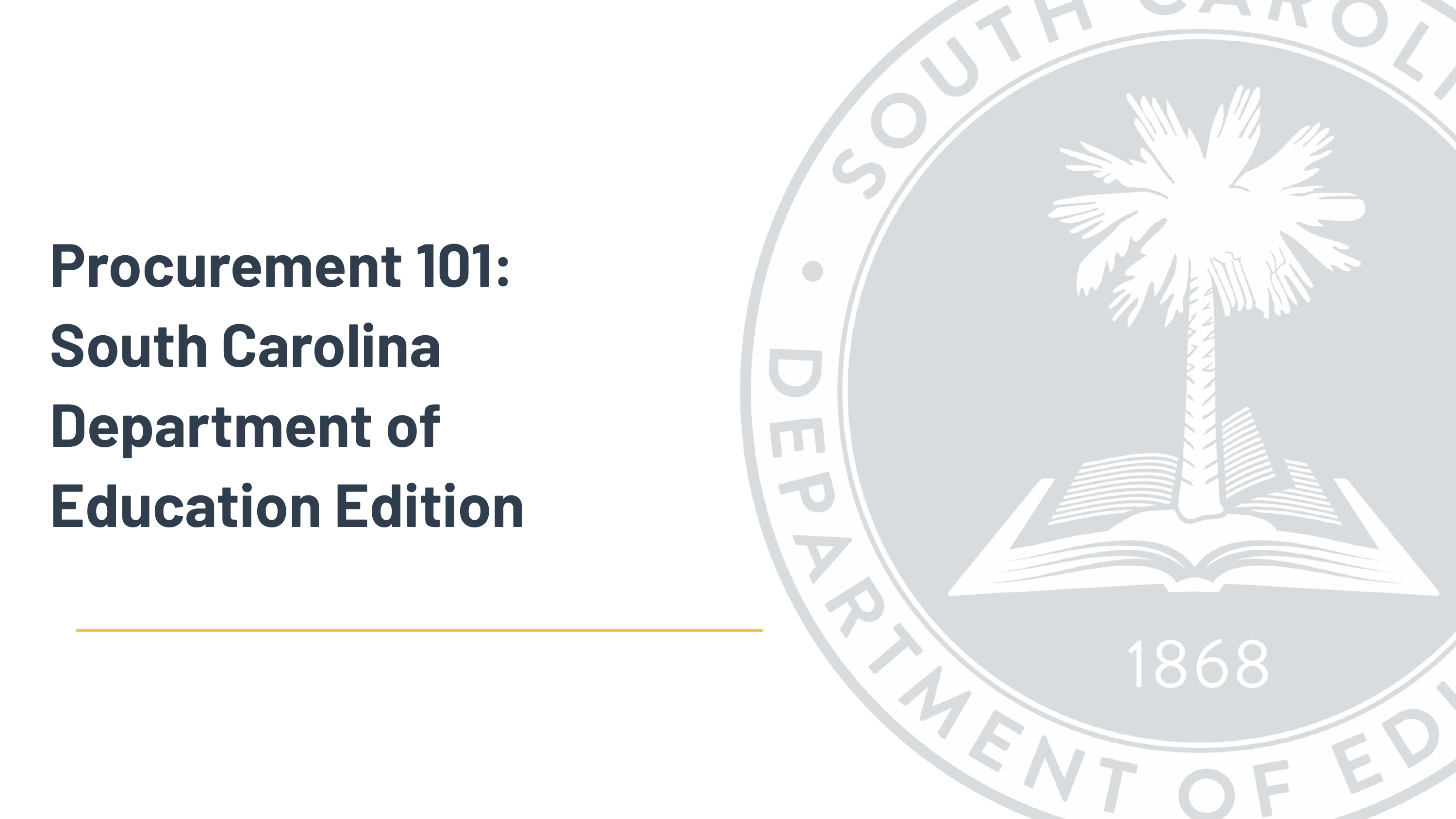

# Procurement 101: South Carolina Department of Education Edition